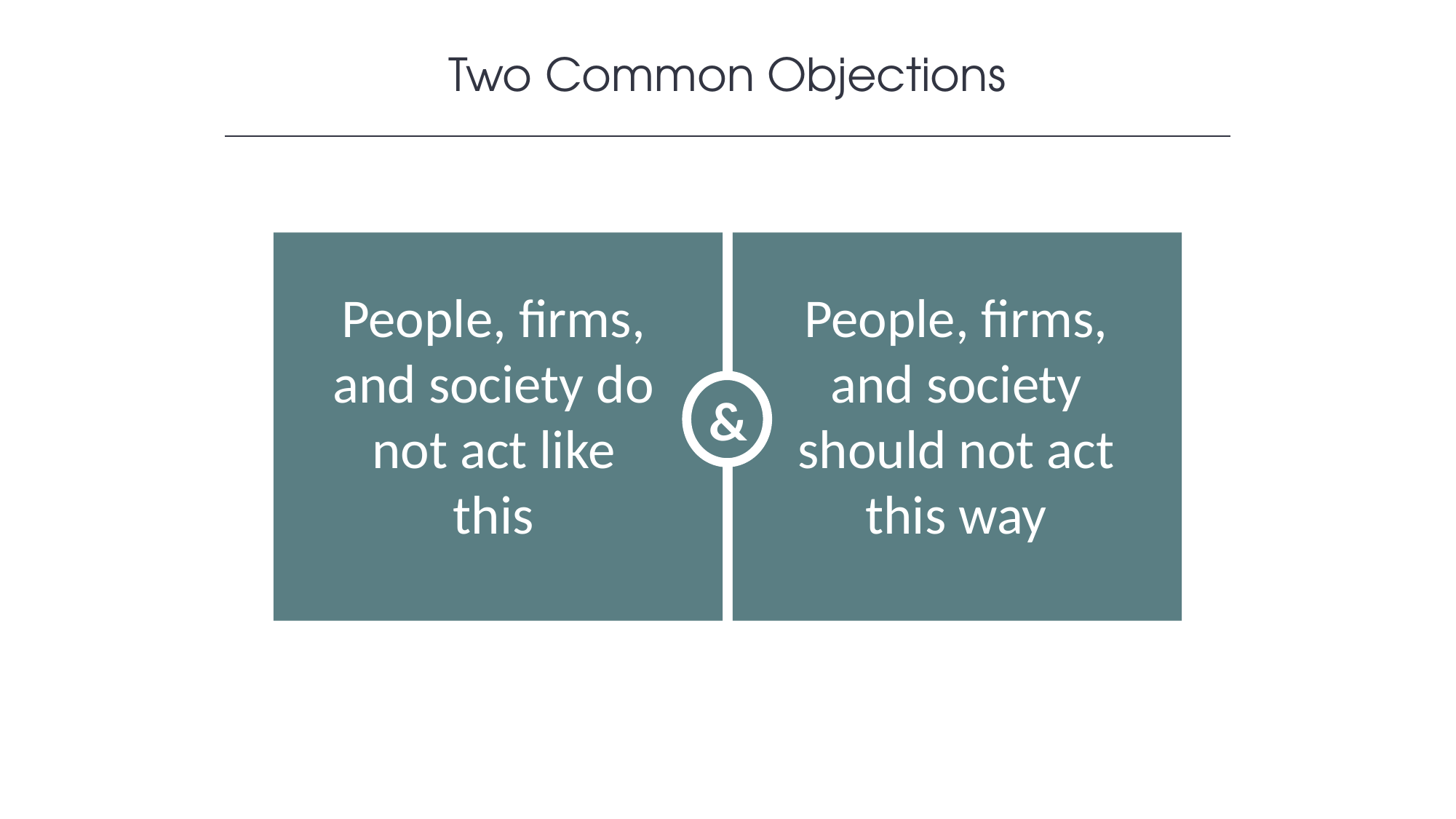

Two Common Objections

&
People, firms, and society should not act this way
People, firms, and society do not act like this